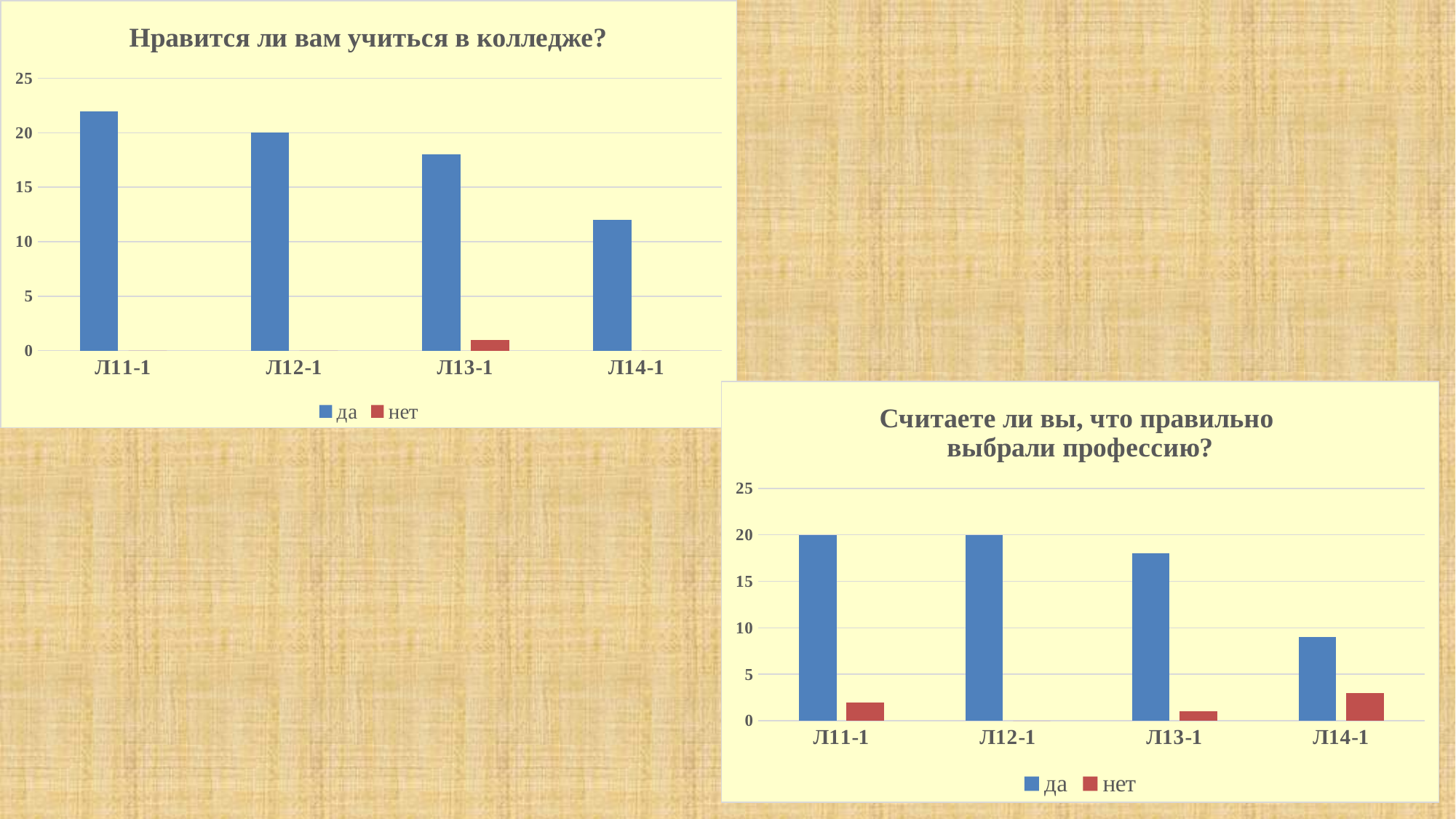

### Chart: Нравится ли вам учиться в колледже?

| Category | да | нет |
|---|---|---|
| Л11-1 | 22.0 | 0.0 |
| Л12-1 | 20.0 | 0.0 |
| Л13-1 | 18.0 | 1.0 |
| Л14-1 | 12.0 | 0.0 |

### Chart: Считаете ли вы, что правильно
выбрали профессию?

| Category | да | нет |
|---|---|---|
| Л11-1 | 20.0 | 2.0 |
| Л12-1 | 20.0 | 0.0 |
| Л13-1 | 18.0 | 1.0 |
| Л14-1 | 9.0 | 3.0 |